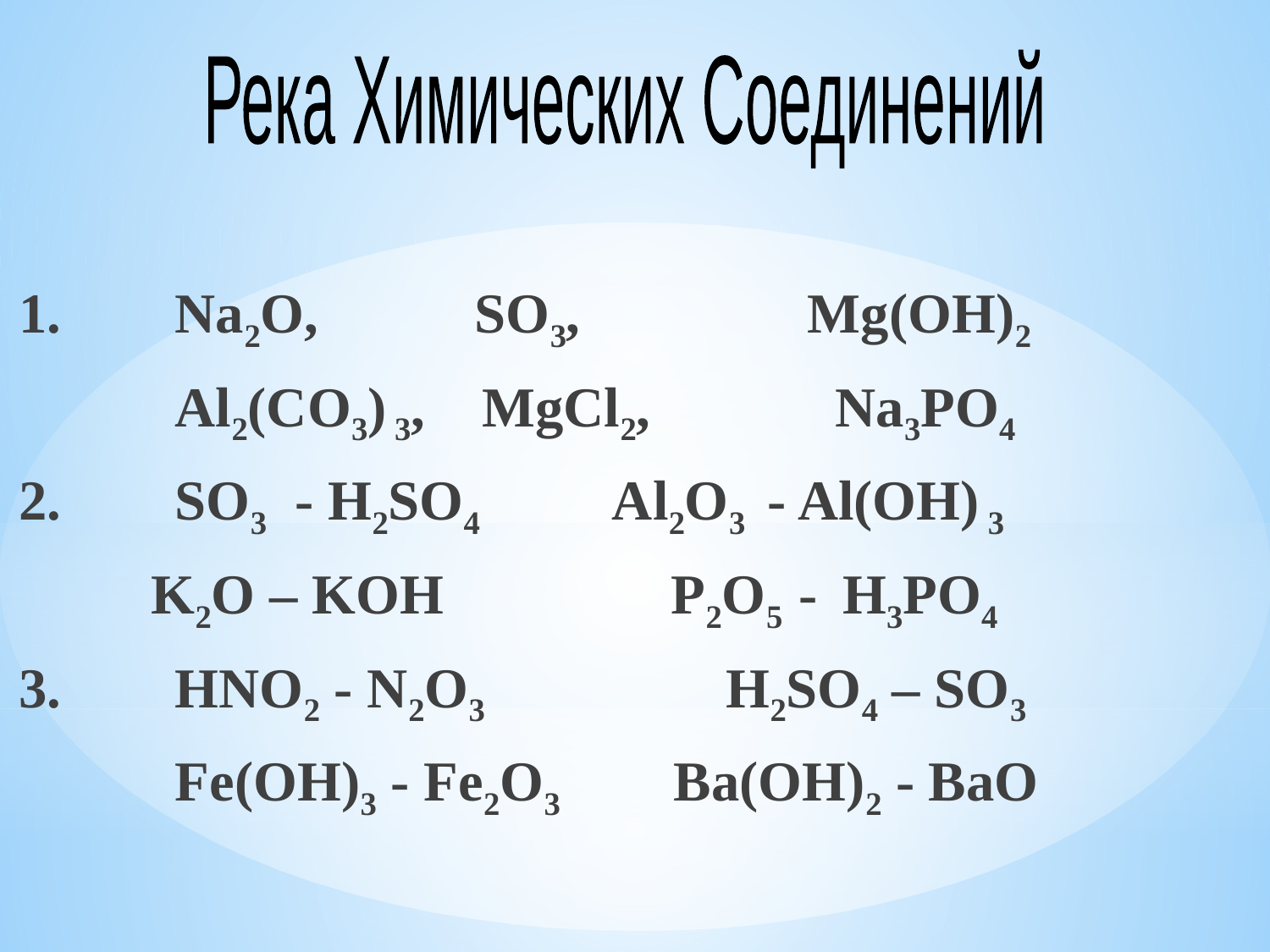

Река Химических Соединений

1.        Na2O,           SO3,                Mg(OH)2
           Al2(CO3) 3,    MgCl2,             Na3PO4
2.        SO3  - H2SO4                Al2O3  - Al(OH) 3
                K2O – KOH                P2O5  -   H3PO4
3.        HNO2 - N2O3                 H2SO4 – SO3
           Fe(OH)3 - Fe2O3        Ba(OH)2 - BaO